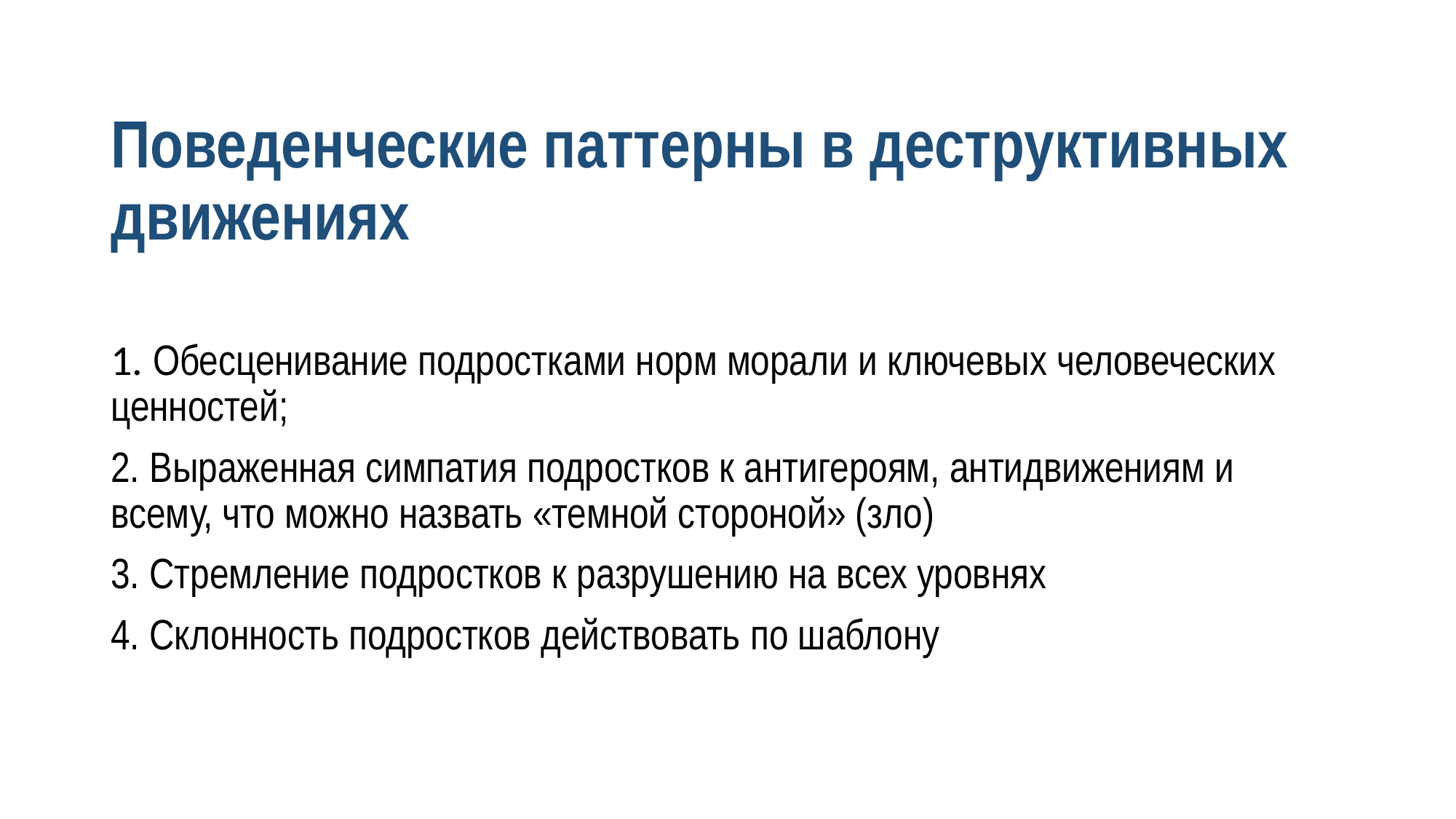

# Поведенческие паттерны в деструктивных движениях
1. Обесценивание подростками норм морали и ключевых человеческих ценностей;
2. Выраженная симпатия подростков к антигероям, антидвижениям и всему, что можно назвать «темной стороной» (зло)
3. Стремление подростков к разрушению на всех уровнях
4. Склонность подростков действовать по шаблону